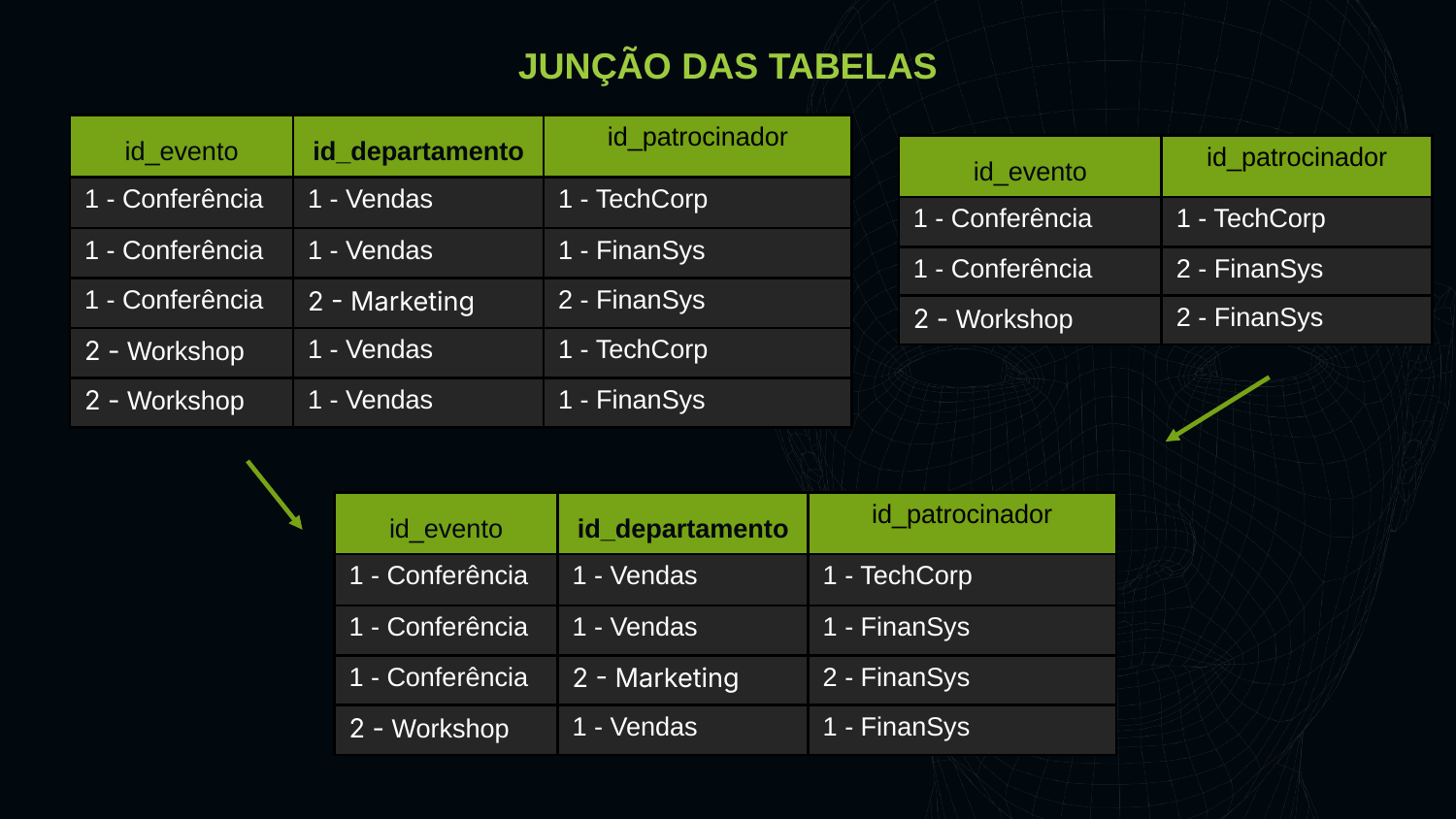

JUNÇÃO DAS TABELAS
| id\_evento | id\_departamento | id\_patrocinador |
| --- | --- | --- |
| 1 - Conferência | 1 - Vendas | 1 - TechCorp |
| 1 - Conferência | 1 - Vendas | 1 - FinanSys |
| 1 - Conferência | 2 - Marketing | 2 - FinanSys |
| 2 - Workshop | 1 - Vendas | 1 - TechCorp |
| 2 - Workshop | 1 - Vendas | 1 - FinanSys |
Primárias
| id\_evento | id\_patrocinador |
| --- | --- |
| 1 - Conferência | 1 - TechCorp |
| 1 - Conferência | 2 - FinanSys |
| 2 - Workshop | 2 - FinanSys |

| id\_evento | id\_departamento | id\_patrocinador |
| --- | --- | --- |
| 1 - Conferência | 1 - Vendas | 1 - TechCorp |
| 1 - Conferência | 1 - Vendas | 1 - FinanSys |
| 1 - Conferência | 2 - Marketing | 2 - FinanSys |
| 2 - Workshop | 1 - Vendas | 1 - FinanSys |
Apoio